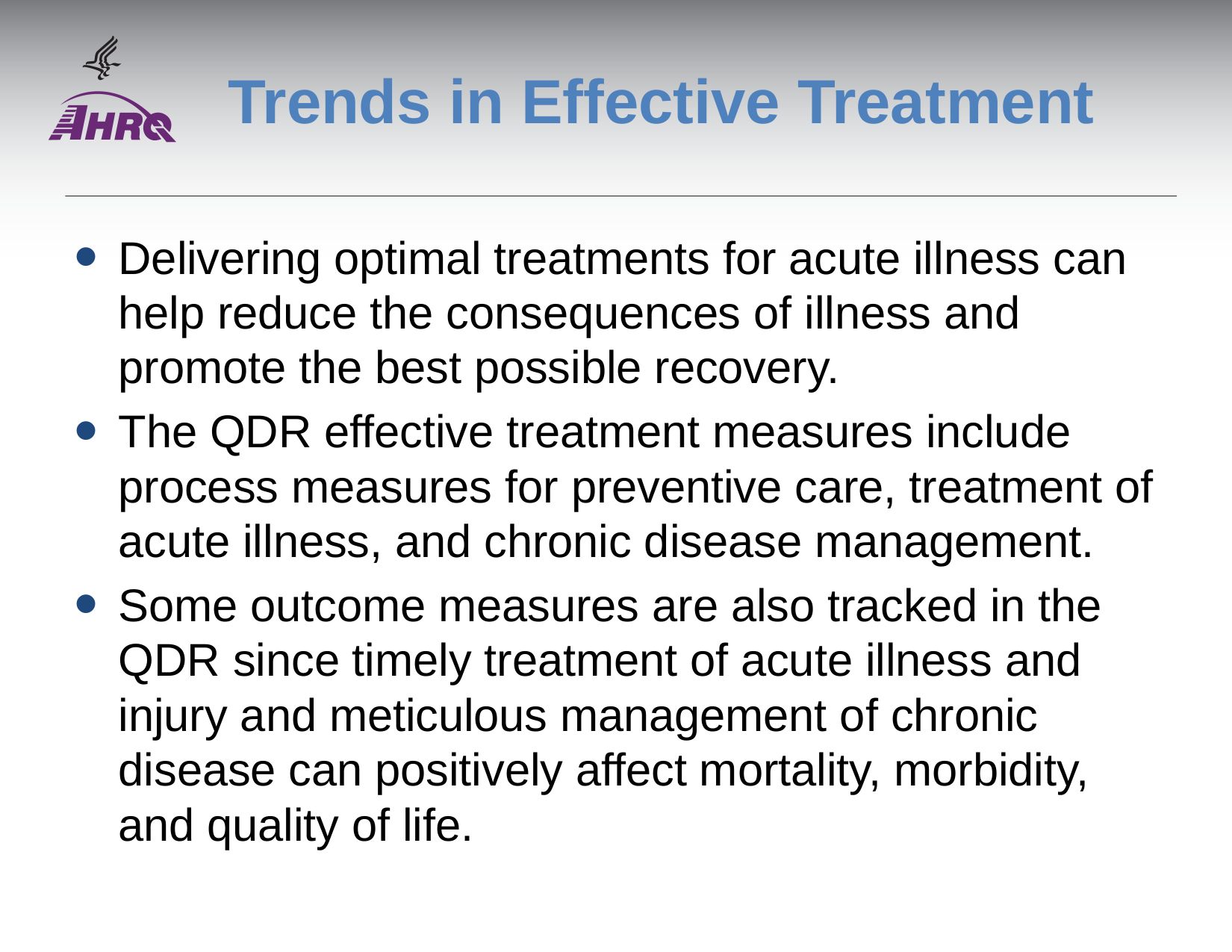

# Trends in Effective Treatment
Delivering optimal treatments for acute illness can help reduce the consequences of illness and promote the best possible recovery.
The QDR effective treatment measures include process measures for preventive care, treatment of acute illness, and chronic disease management.
Some outcome measures are also tracked in the QDR since timely treatment of acute illness and injury and meticulous management of chronic disease can positively affect mortality, morbidity, and quality of life.